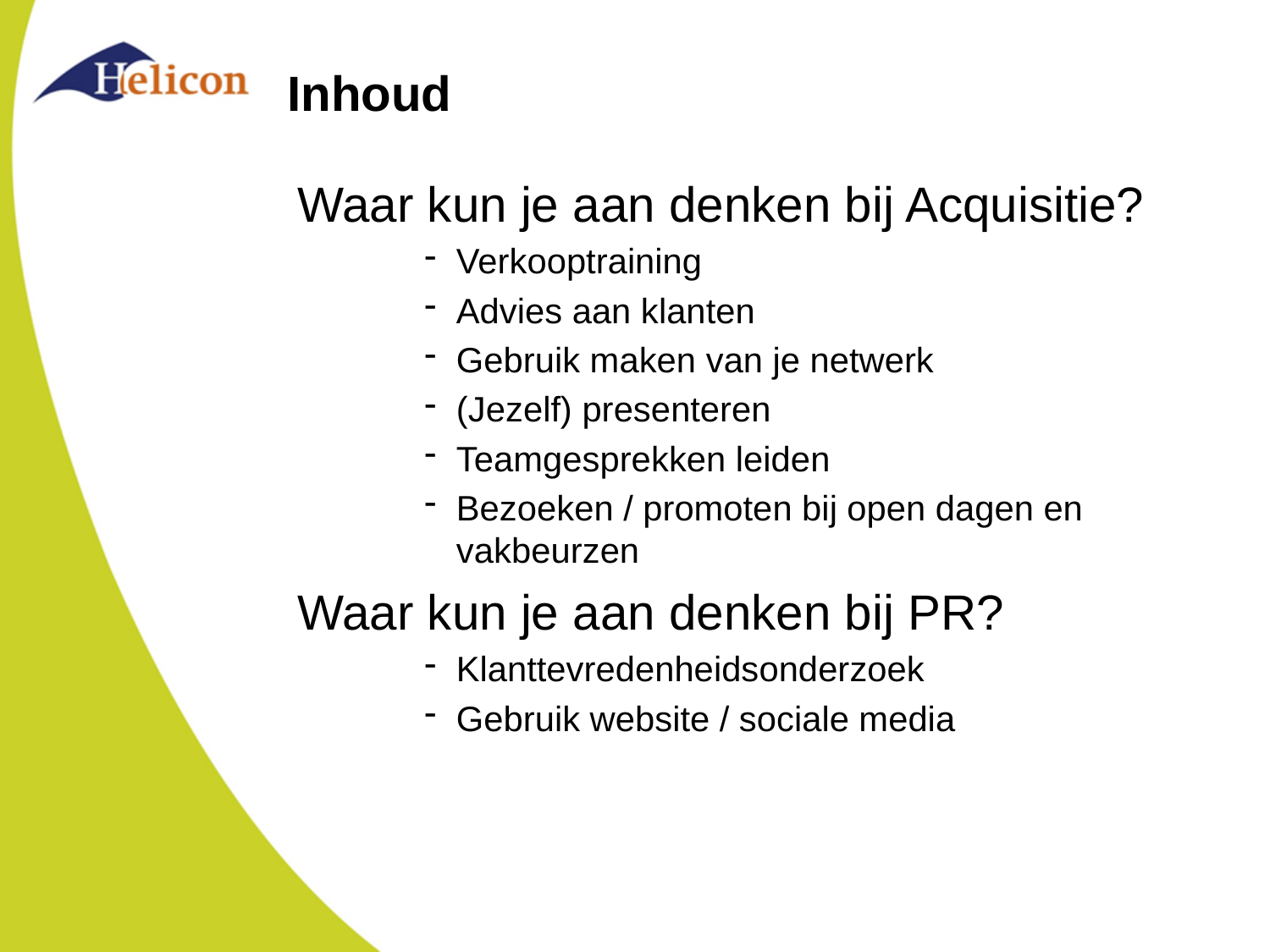

# Inhoud
Waar kun je aan denken bij Acquisitie?
Verkooptraining
Advies aan klanten
Gebruik maken van je netwerk
(Jezelf) presenteren
Teamgesprekken leiden
Bezoeken / promoten bij open dagen en vakbeurzen
Waar kun je aan denken bij PR?
Klanttevredenheidsonderzoek
Gebruik website / sociale media